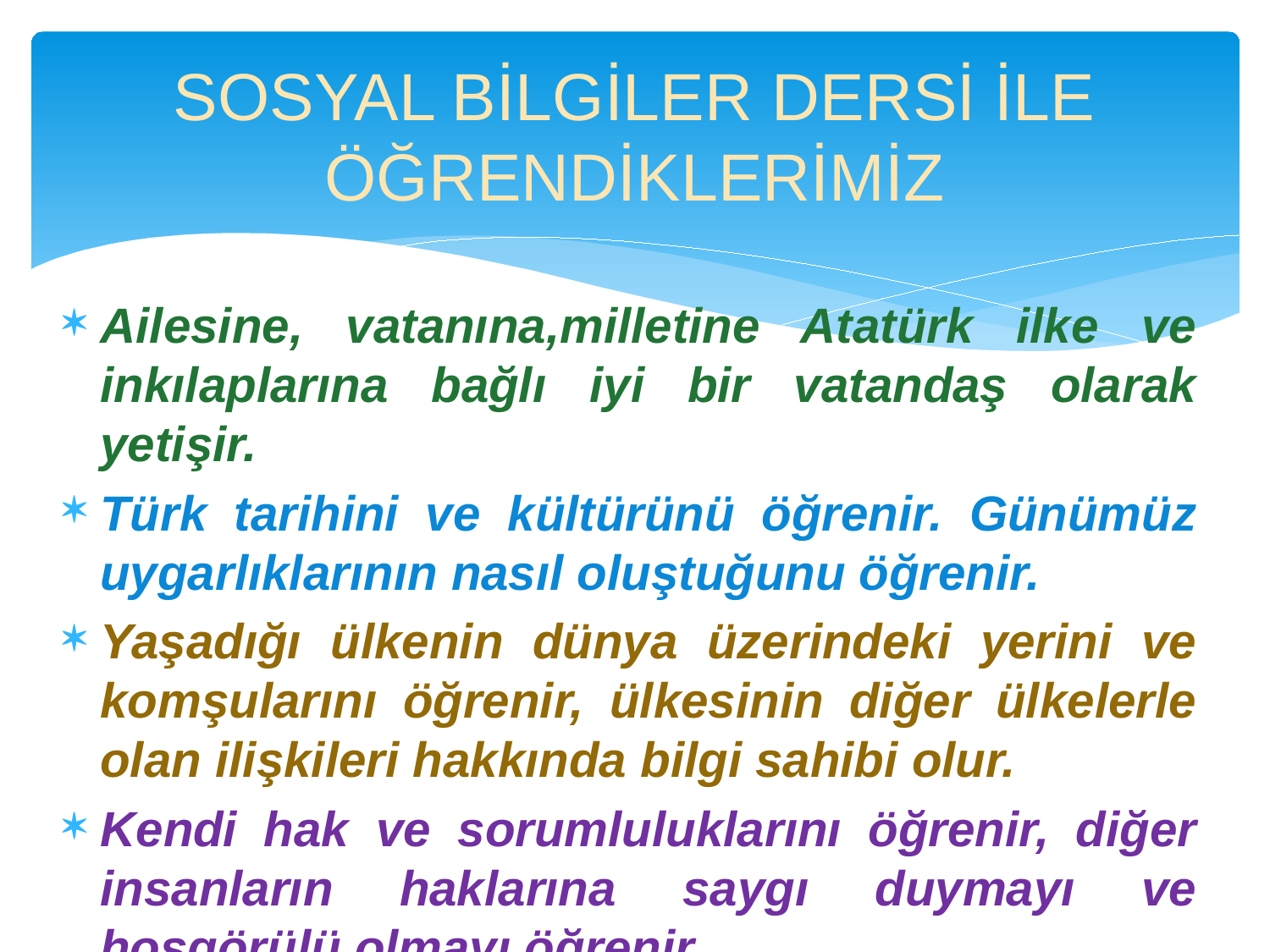

# SOSYAL BİLGİLER DERSİ İLE ÖĞRENDİKLERİMİZ
Ailesine, vatanına,milletine Atatürk ilke ve inkılaplarına bağlı iyi bir vatandaş olarak yetişir.
Türk tarihini ve kültürünü öğrenir. Günümüz uygarlıklarının nasıl oluştuğunu öğrenir.
Yaşadığı ülkenin dünya üzerindeki yerini ve komşularını öğrenir, ülkesinin diğer ülkelerle olan ilişkileri hakkında bilgi sahibi olur.
Kendi hak ve sorumluluklarını öğrenir, diğer insanların haklarına saygı duymayı ve hoşgörülü olmayı öğrenir.